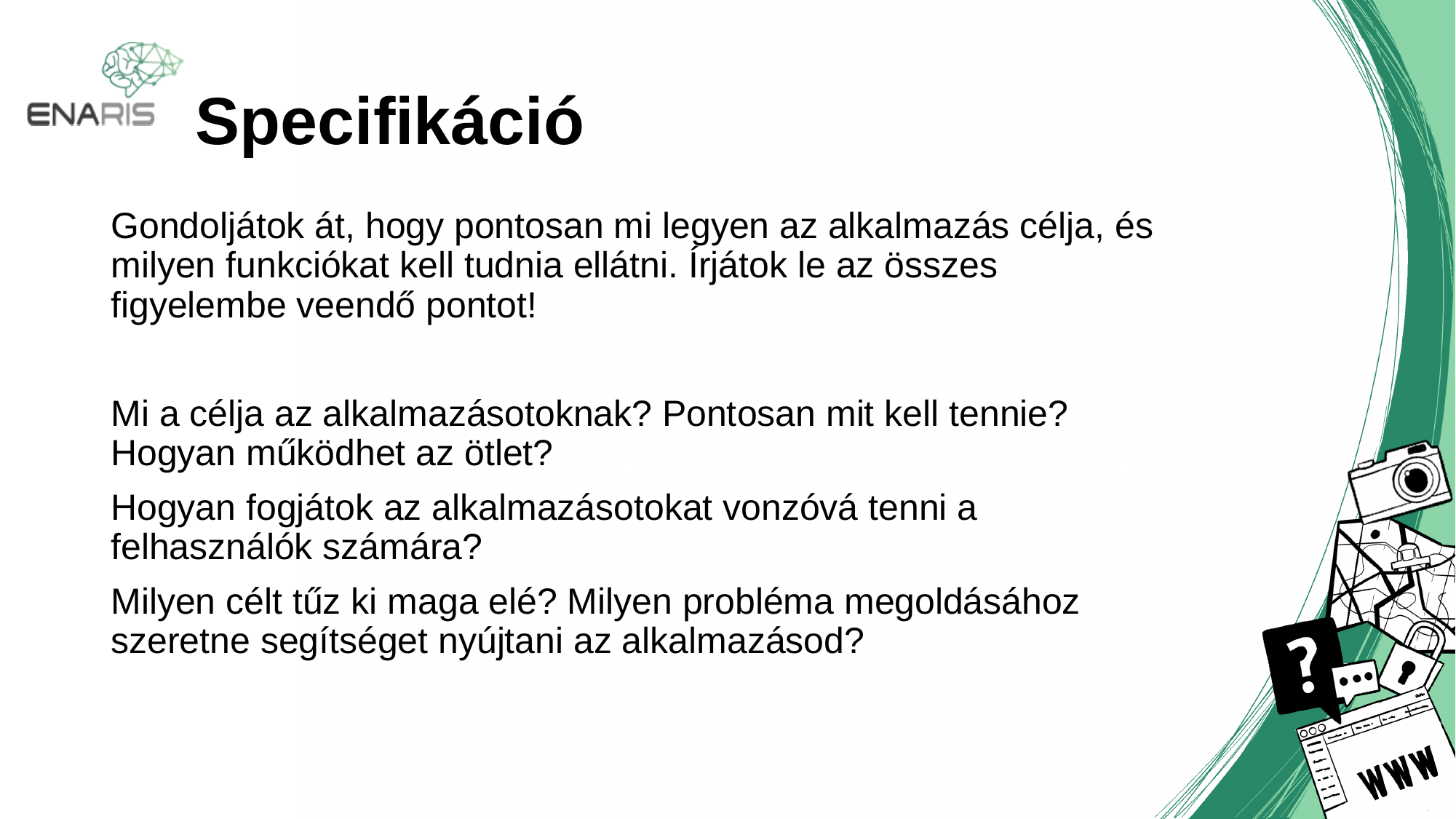

# Specifikáció
Gondoljátok át, hogy pontosan mi legyen az alkalmazás célja, és milyen funkciókat kell tudnia ellátni. Írjátok le az összes figyelembe veendő pontot!

Mi a célja az alkalmazásotoknak? Pontosan mit kell tennie? Hogyan működhet az ötlet?
Hogyan fogjátok az alkalmazásotokat vonzóvá tenni a felhasználók számára?
Milyen célt tűz ki maga elé? Milyen probléma megoldásához szeretne segítséget nyújtani az alkalmazásod?